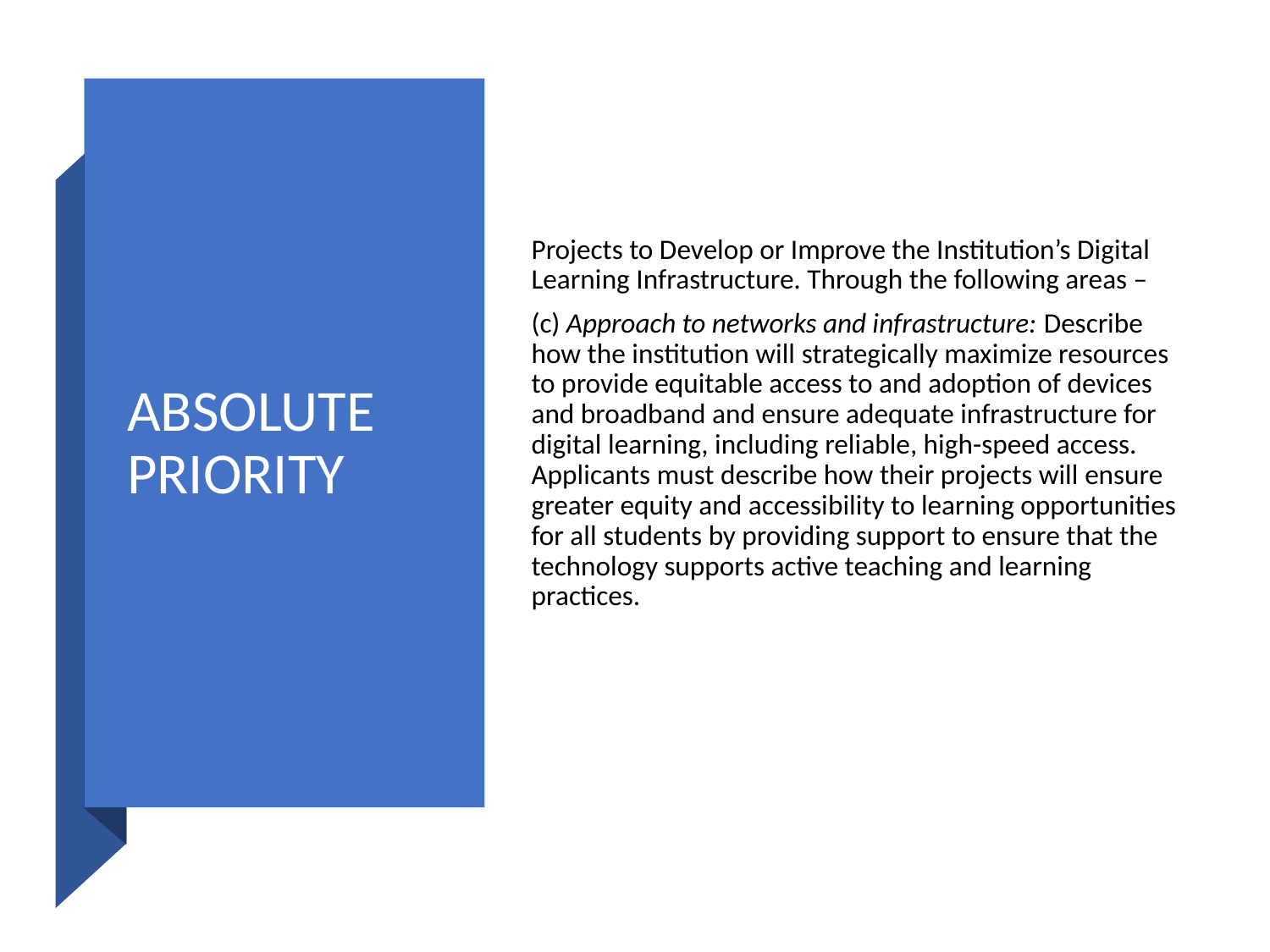

# ABSOLUTE PRIORITY

Projects to Develop or Improve the Institution’s Digital Learning Infrastructure. Through the following areas –
(c) Approach to networks and infrastructure: Describe how the institution will strategically maximize resources to provide equitable access to and adoption of devices and broadband and ensure adequate infrastructure for digital learning, including reliable, high-speed access.  Applicants must describe how their projects will ensure greater equity and accessibility to learning opportunities for all students by providing support to ensure that the technology supports active teaching and learning practices.